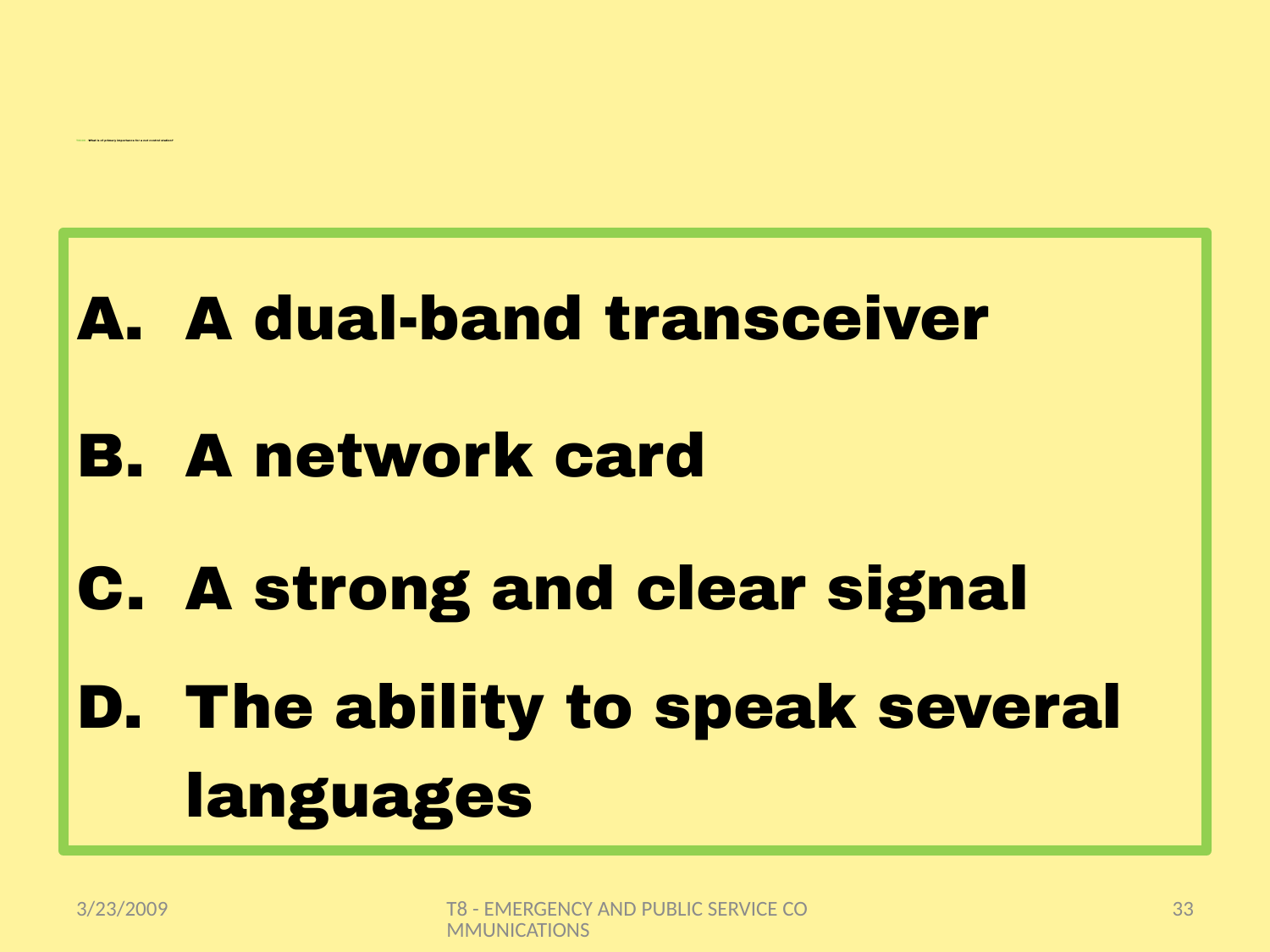

# T8C06 - What is of primary importance for a net control station?

A dual-band transceiver

A network card

A strong and clear signal

The ability to speak several languages
3/23/2009
T8 - EMERGENCY AND PUBLIC SERVICE COMMUNICATIONS
33